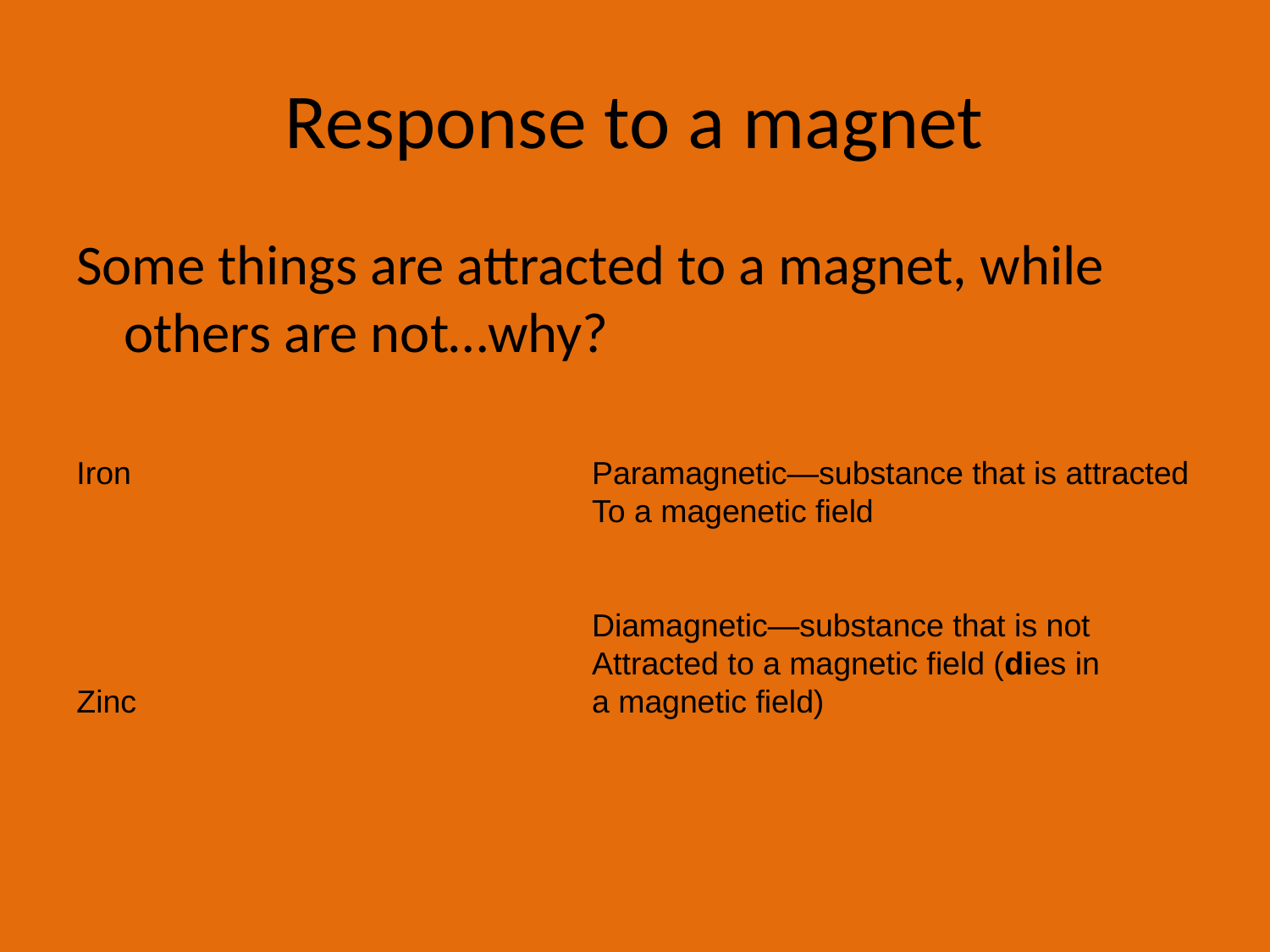

# Response to a magnet
Some things are attracted to a magnet, while others are not…why?

Iron

Zinc
Paramagnetic—substance that is attracted
To a magenetic field

Diamagnetic—substance that is not
Attracted to a magnetic field (dies in
a magnetic field)